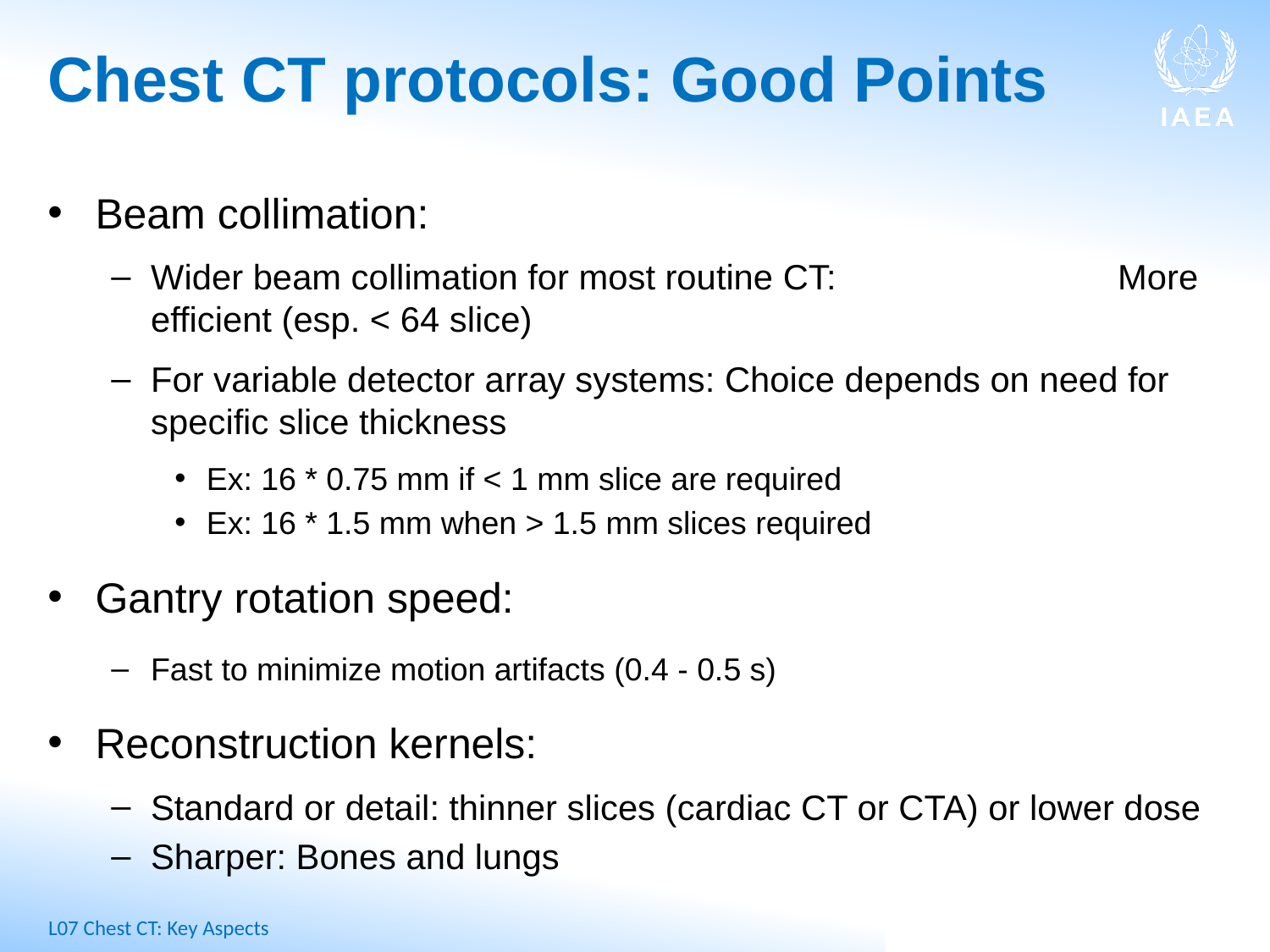

# Chest CT protocols: Good Points
Beam collimation:
Wider beam collimation for most routine CT: 		        More efficient (esp. < 64 slice)
For variable detector array systems: Choice depends on need for specific slice thickness
Ex: 16 * 0.75 mm if < 1 mm slice are required
Ex: 16 * 1.5 mm when > 1.5 mm slices required
Gantry rotation speed:
Fast to minimize motion artifacts (0.4 - 0.5 s)
Reconstruction kernels:
Standard or detail: thinner slices (cardiac CT or CTA) or lower dose
Sharper: Bones and lungs